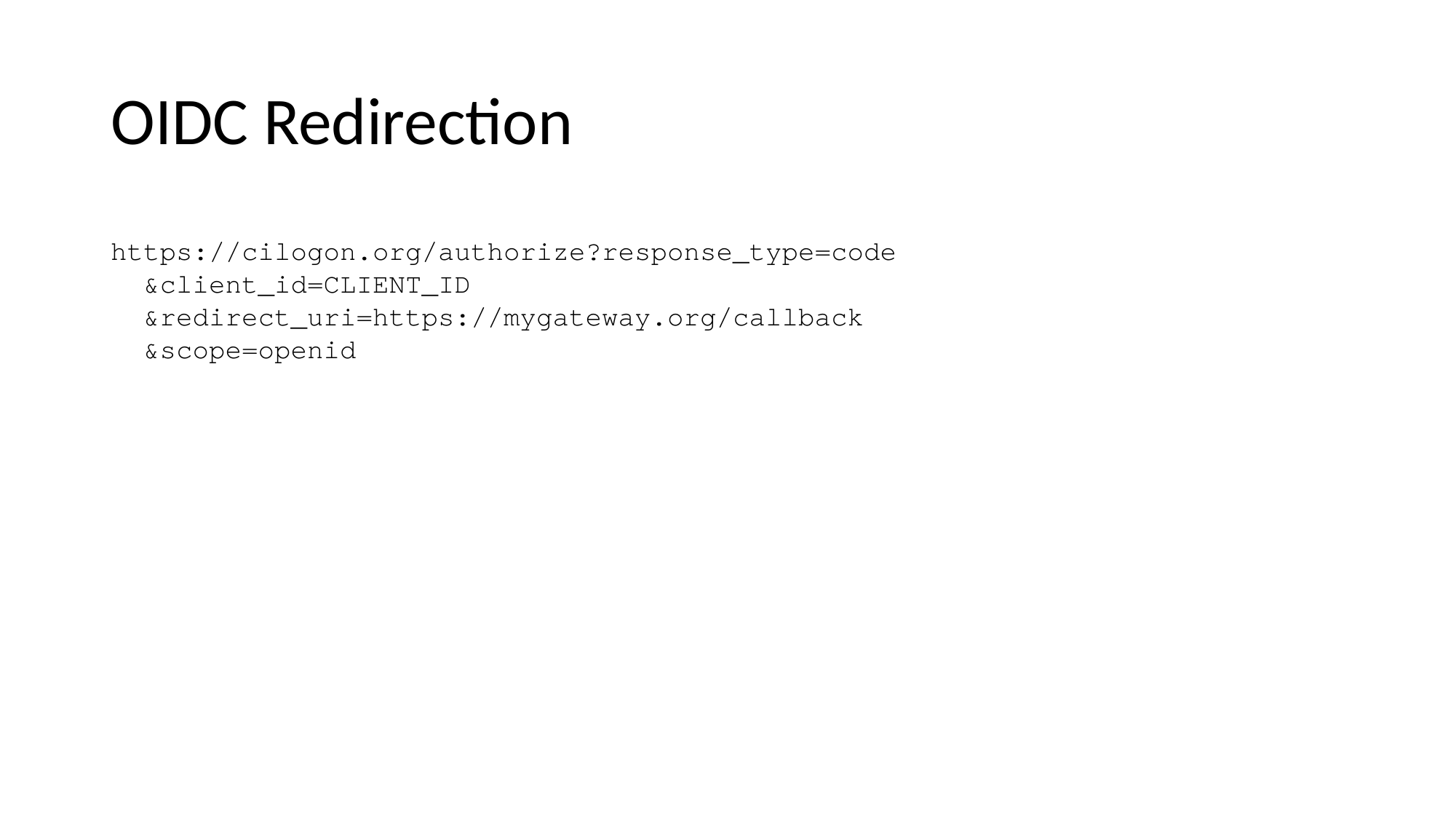

# OIDC Redirection
https://cilogon.org/authorize?response_type=code
  &client_id=CLIENT_ID
  &redirect_uri=https://mygateway.org/callback
  &scope=openid